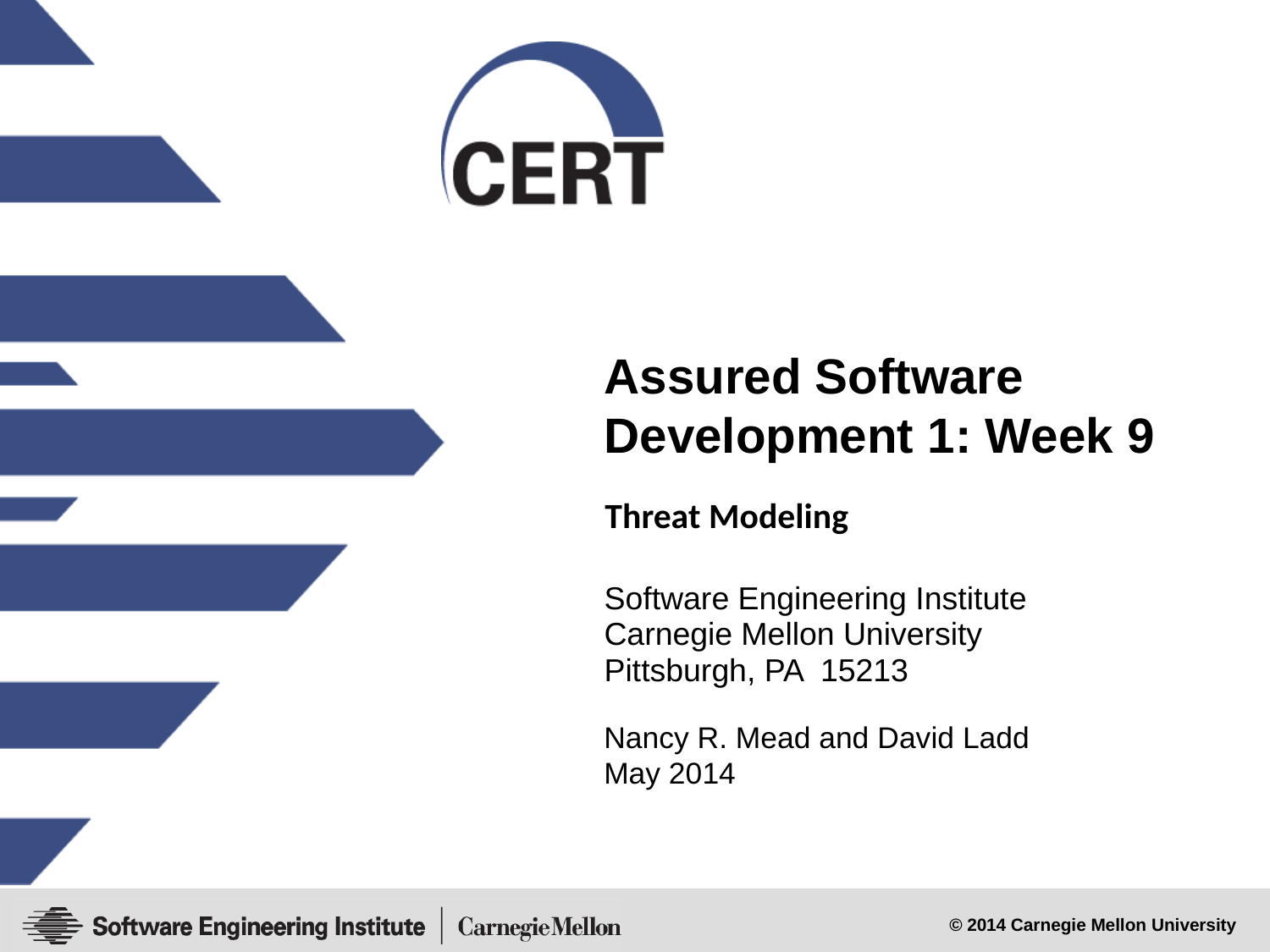

Assured Software Development 1: Week 9
Threat Modeling
Nancy R. Mead and David Ladd
May 2014